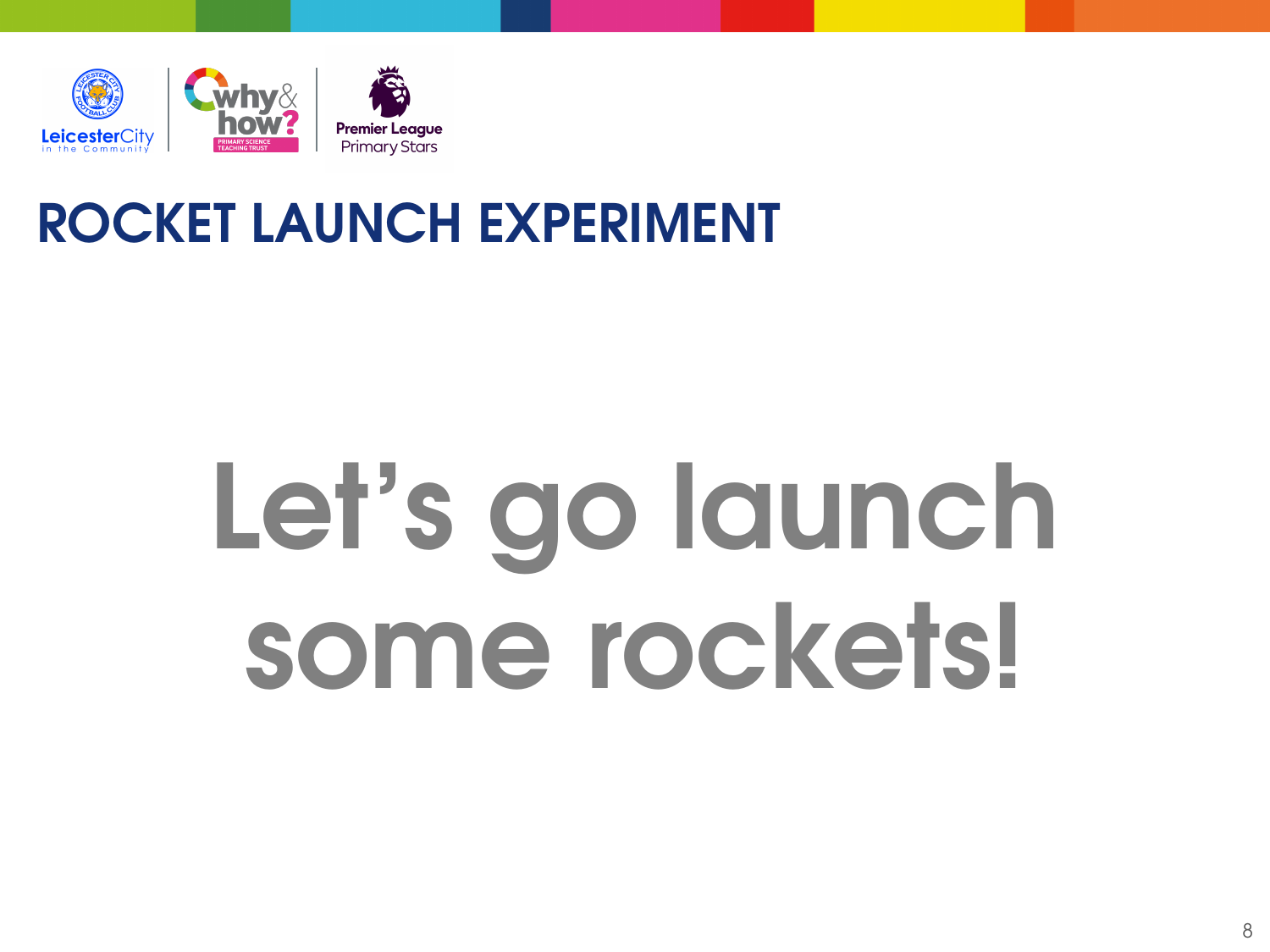

ROCKET LAUNCH EXPERIMENT
Let’s go launch some rockets!
8